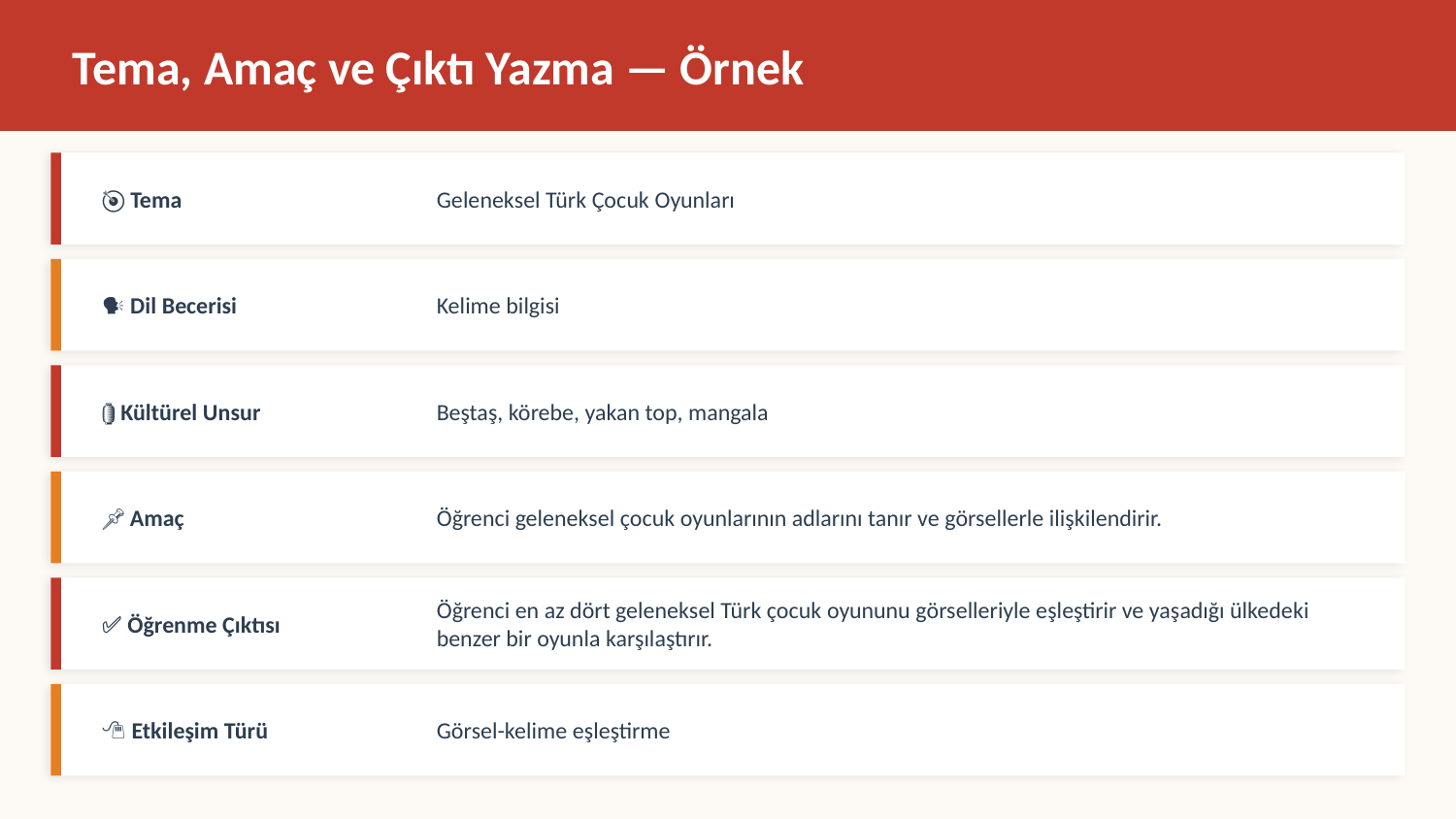

Tema, Amaç ve Çıktı Yazma — Örnek

🎯 Tema
Geleneksel Türk Çocuk Oyunları

🗣️ Dil Becerisi
Kelime bilgisi

🏮 Kültürel Unsur
Beştaş, körebe, yakan top, mangala

📌 Amaç
Öğrenci geleneksel çocuk oyunlarının adlarını tanır ve görsellerle ilişkilendirir.

✅ Öğrenme Çıktısı
Öğrenci en az dört geleneksel Türk çocuk oyununu görselleriyle eşleştirir ve yaşadığı ülkedeki benzer bir oyunla karşılaştırır.

🖱️ Etkileşim Türü
Görsel-kelime eşleştirme